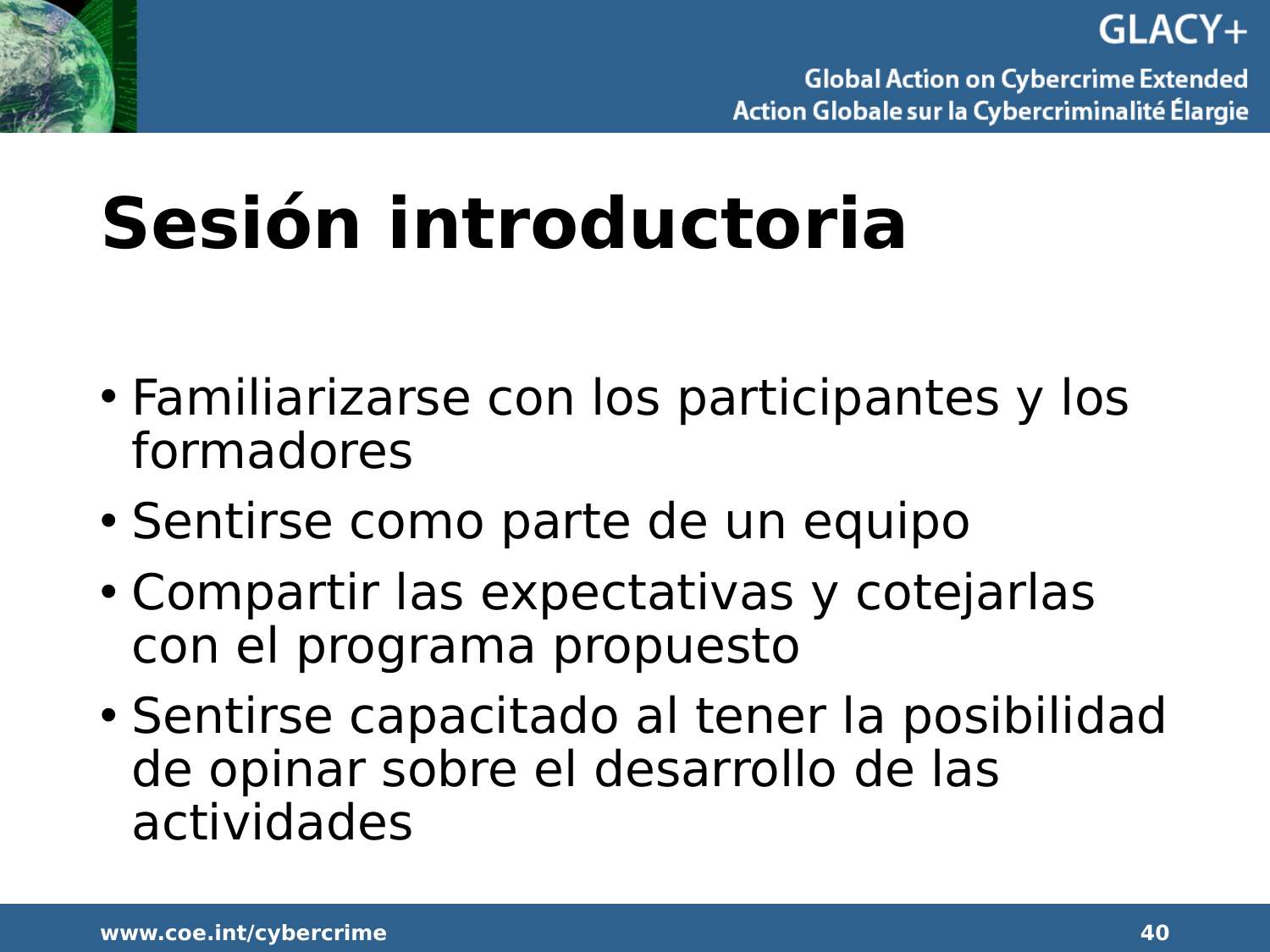

# Sesión introductoria
Familiarizarse con los participantes y los formadores
Sentirse como parte de un equipo
Compartir las expectativas y cotejarlas con el programa propuesto
Sentirse capacitado al tener la posibilidad de opinar sobre el desarrollo de las actividades
www.coe.int/cybercrime
40